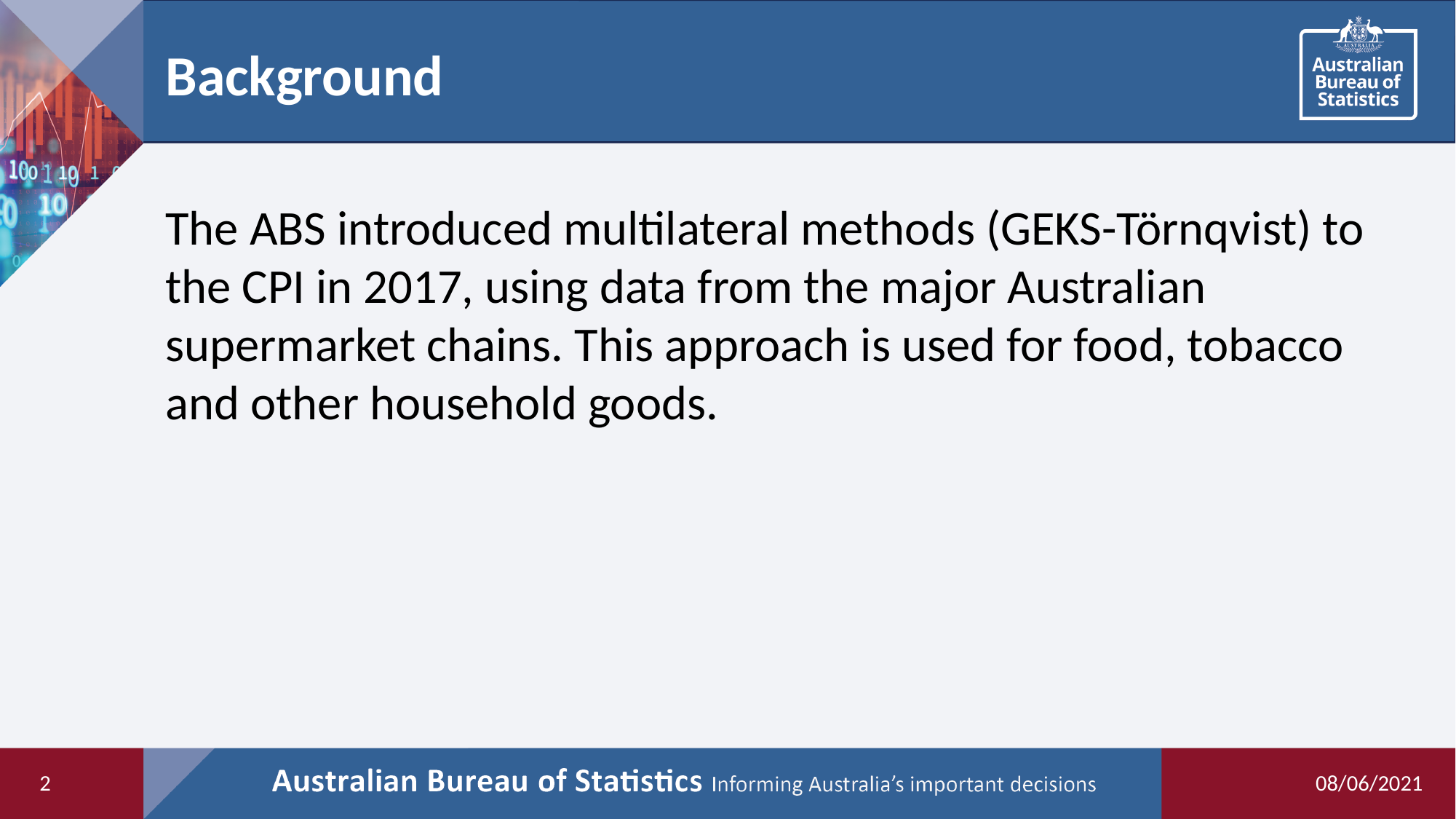

# Background
The ABS introduced multilateral methods (GEKS-Törnqvist) to the CPI in 2017, using data from the major Australian supermarket chains. This approach is used for food, tobacco and other household goods.

2
08/06/2021